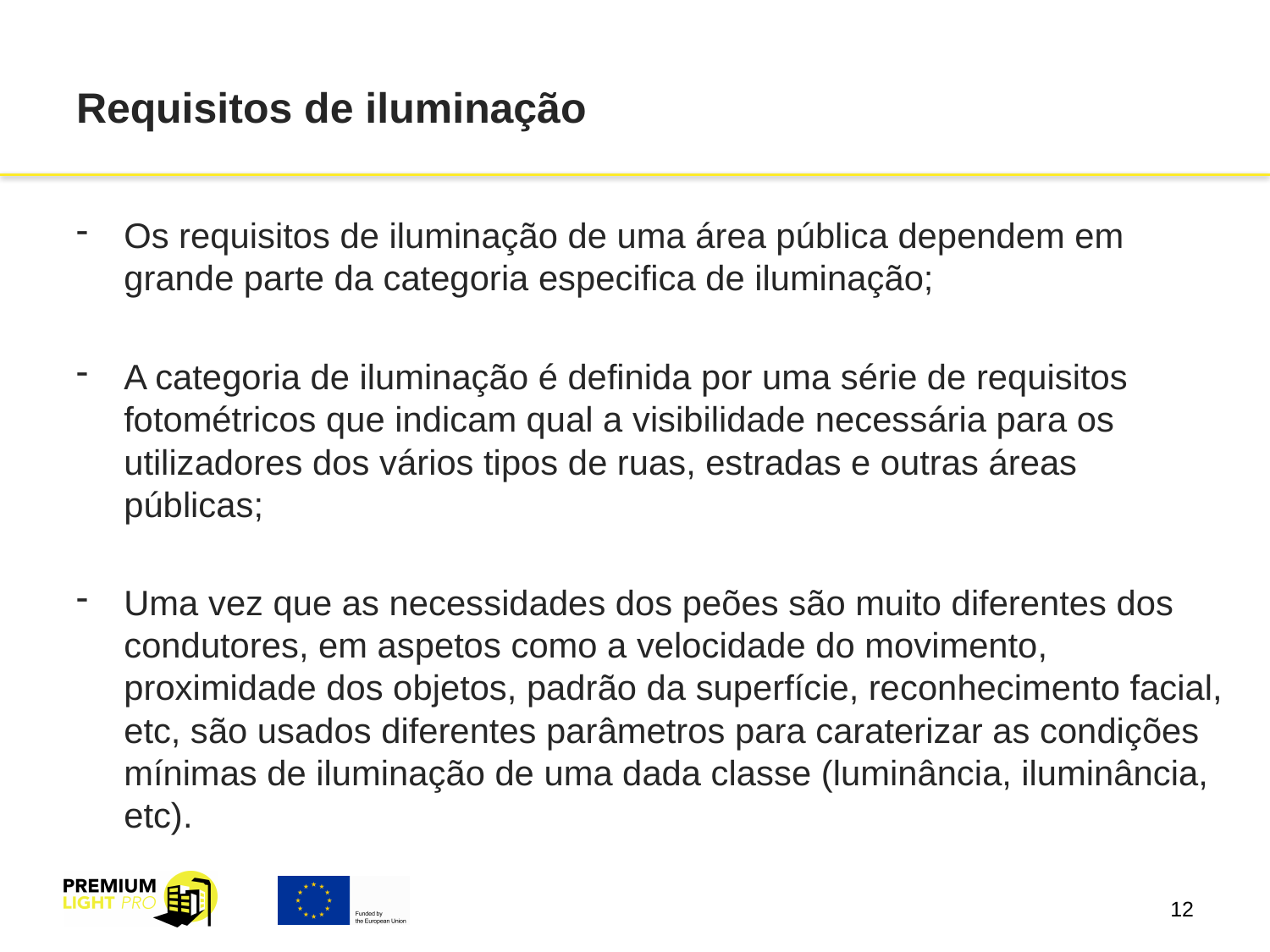

# Requisitos de iluminação
Os requisitos de iluminação de uma área pública dependem em grande parte da categoria especifica de iluminação;

A categoria de iluminação é definida por uma série de requisitos fotométricos que indicam qual a visibilidade necessária para os utilizadores dos vários tipos de ruas, estradas e outras áreas públicas;

Uma vez que as necessidades dos peões são muito diferentes dos condutores, em aspetos como a velocidade do movimento, proximidade dos objetos, padrão da superfície, reconhecimento facial, etc, são usados diferentes parâmetros para caraterizar as condições mínimas de iluminação de uma dada classe (luminância, iluminância, etc).